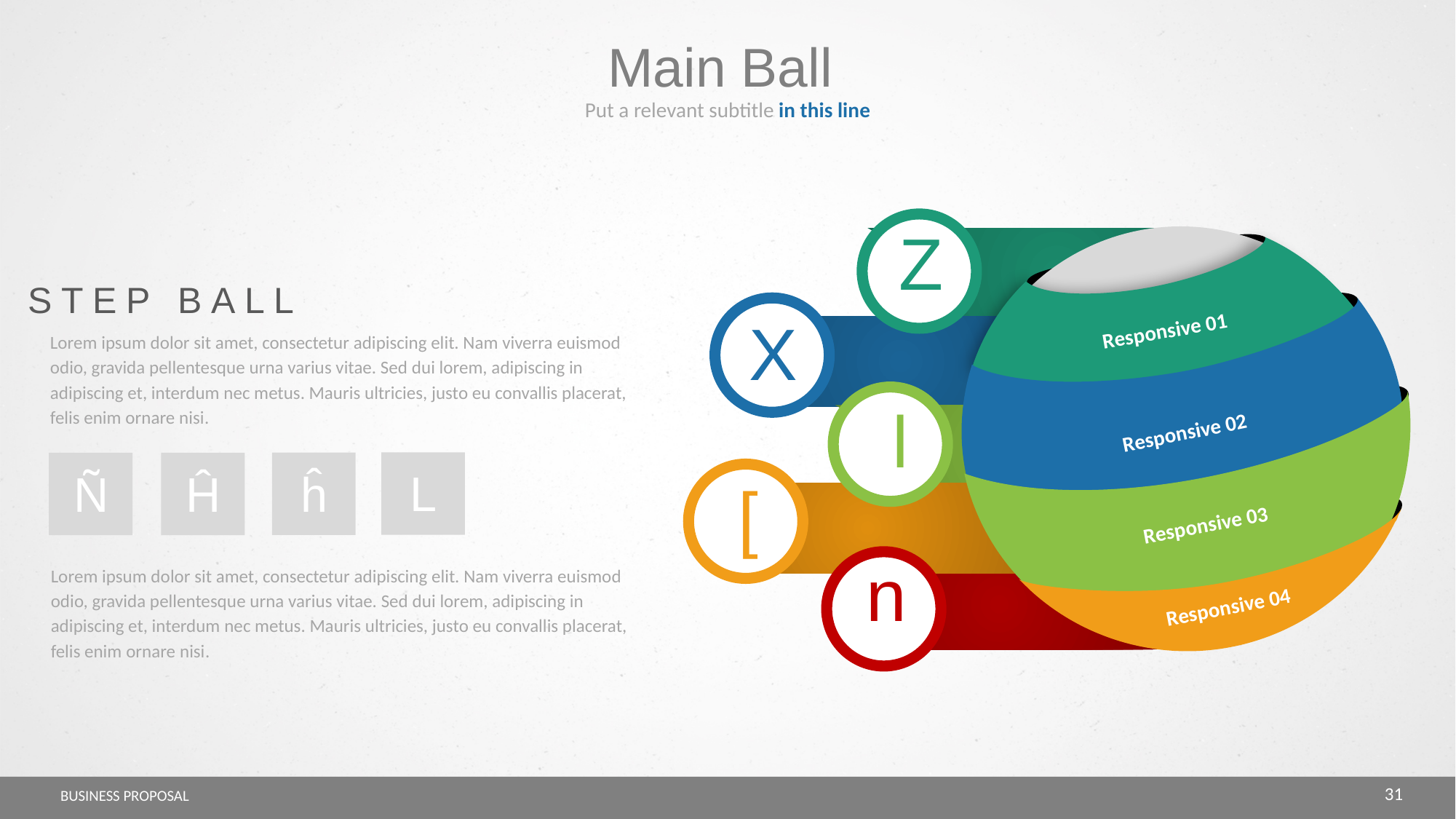

Main Ball
Put a relevant subtitle in this line

Z

X
l

[

n

STEP BALL
Lorem ipsum dolor sit amet, consectetur adipiscing elit. Nam viverra euismod odio, gravida pellentesque urna varius vitae. Sed dui lorem, adipiscing in adipiscing et, interdum nec metus. Mauris ultricies, justo eu convallis placerat, felis enim ornare nisi.
L
ĥ
Ñ
Ĥ

Lorem ipsum dolor sit amet, consectetur adipiscing elit. Nam viverra euismod odio, gravida pellentesque urna varius vitae. Sed dui lorem, adipiscing in adipiscing et, interdum nec metus. Mauris ultricies, justo eu convallis placerat, felis enim ornare nisi.
Responsive 01
Responsive 02
Responsive 03
Responsive 04

31
BUSINESS PROPOSAL